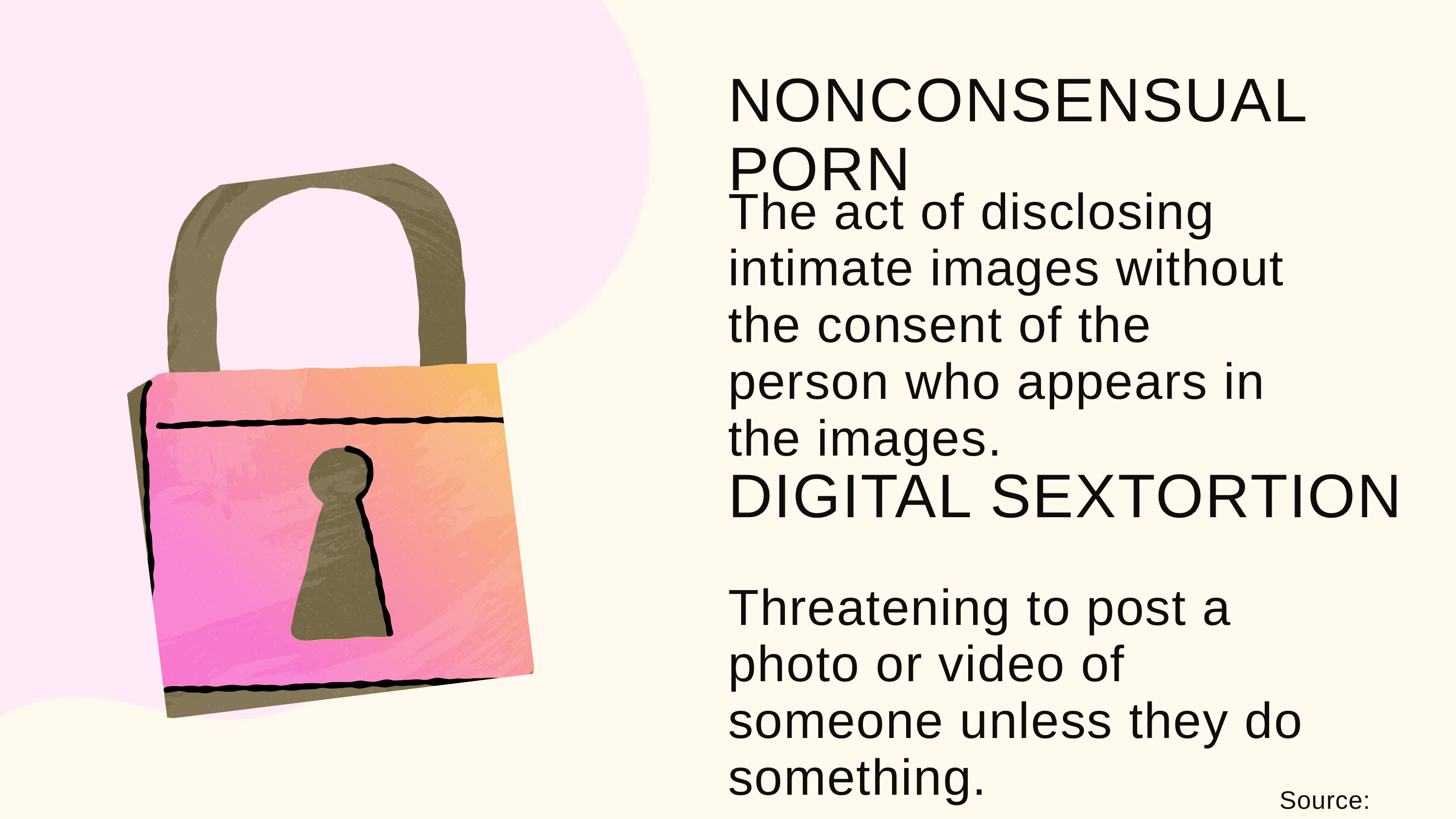

NONCONSENSUAL PORN

The act of disclosing intimate images without the consent of the person who appears in the images.
DIGITAL SEXTORTION
Threatening to post a photo or video of someone unless they do something.
Source: RCW 9A.86.010